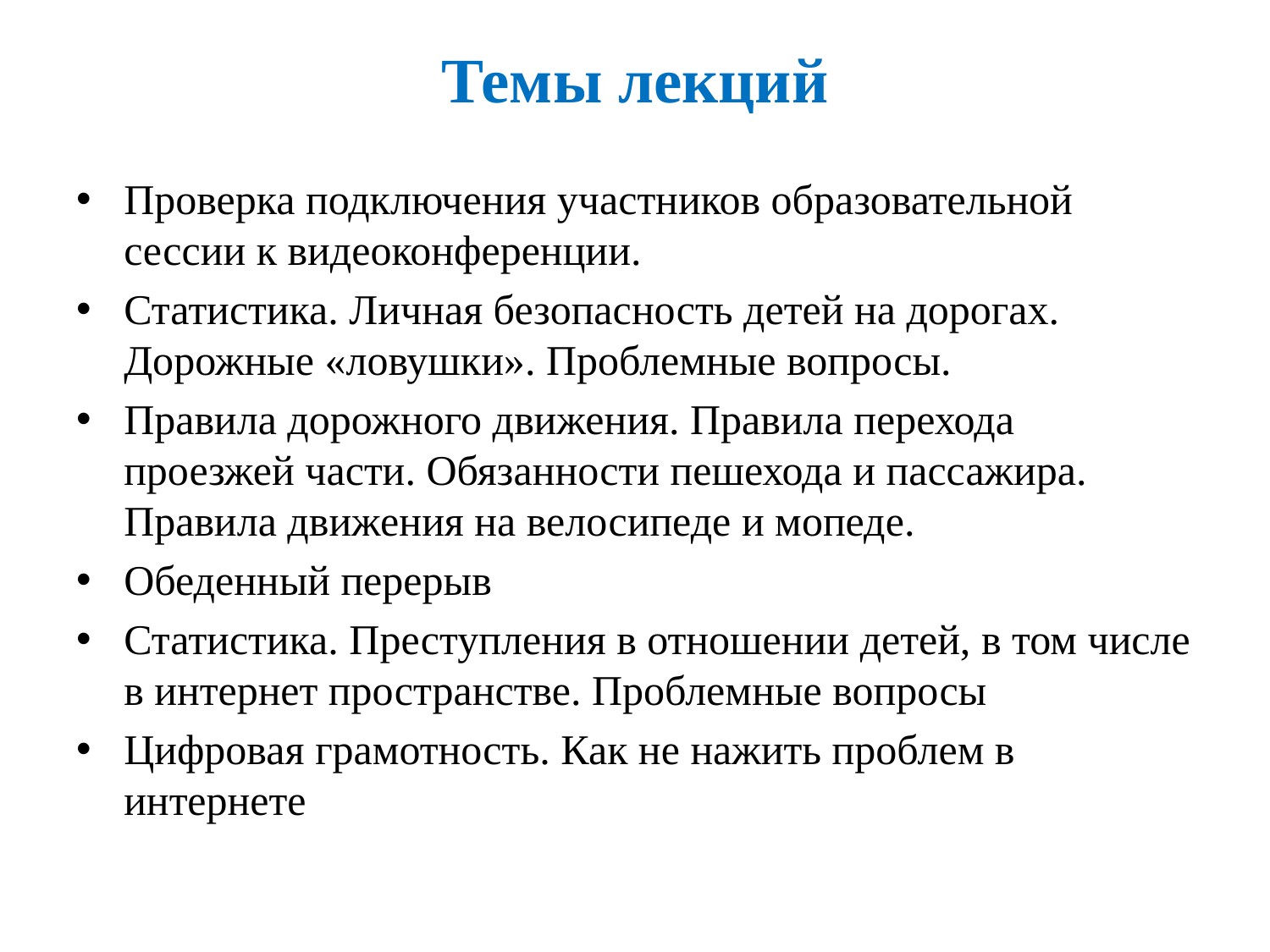

# Темы лекций
Проверка подключения участников образовательной сессии к видеоконференции.
Статистика. Личная безопасность детей на дорогах. Дорожные «ловушки». Проблемные вопросы.
Правила дорожного движения. Правила перехода проезжей части. Обязанности пешехода и пассажира. Правила движения на велосипеде и мопеде.
Обеденный перерыв
Статистика. Преступления в отношении детей, в том числе в интернет пространстве. Проблемные вопросы
Цифровая грамотность. Как не нажить проблем в интернете